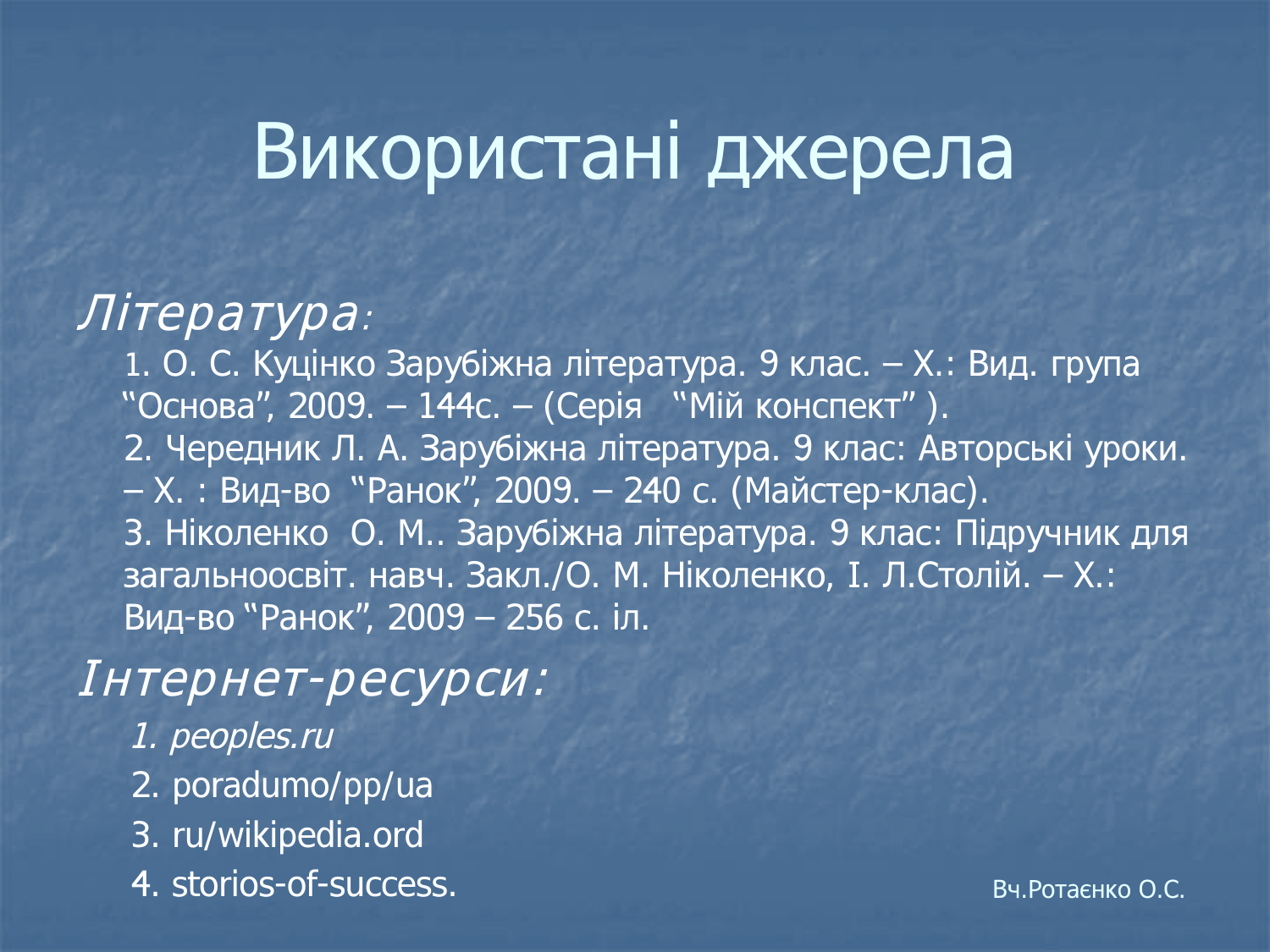

# Використані джерела
Література:
1. О. С. Куцінко Зарубіжна література. 9 клас. – Х.: Вид. група “Основа”, 2009. – 144с. – (Серія   “Мій конспект” ).
2. Чередник Л. А. Зарубіжна література. 9 клас: Авторські уроки. – Х. : Вид-во  “Ранок”, 2009. – 240 с. (Майстер-клас).
3. Ніколенко  О. М.. Зарубіжна література. 9 клас: Підручник для загальноосвіт. навч. Закл./О. М. Ніколенко, І. Л.Столій. – Х.: Вид-во “Ранок”, 2009 – 256 с. іл.
Інтернет-ресурси:
     1. peoples.ru
     2. poradumo/pp/ua
     3. ru/wikipedia.ord
     4. storios-of-success.

                                    Вч.Ротаєнко О.С.